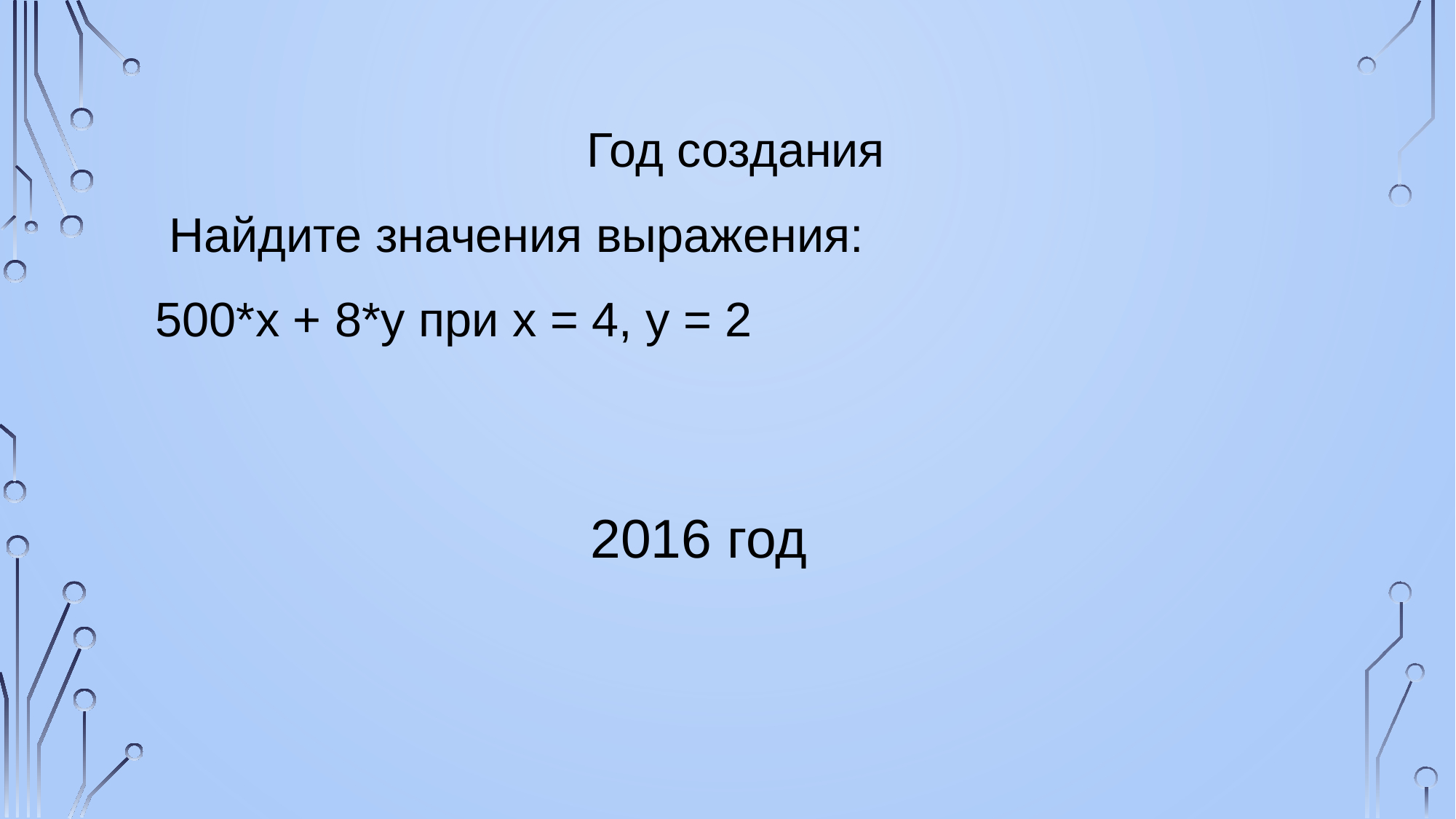

Год создания
 Найдите значения выражения:
500*x + 8*y при x = 4, y = 2

2016 год